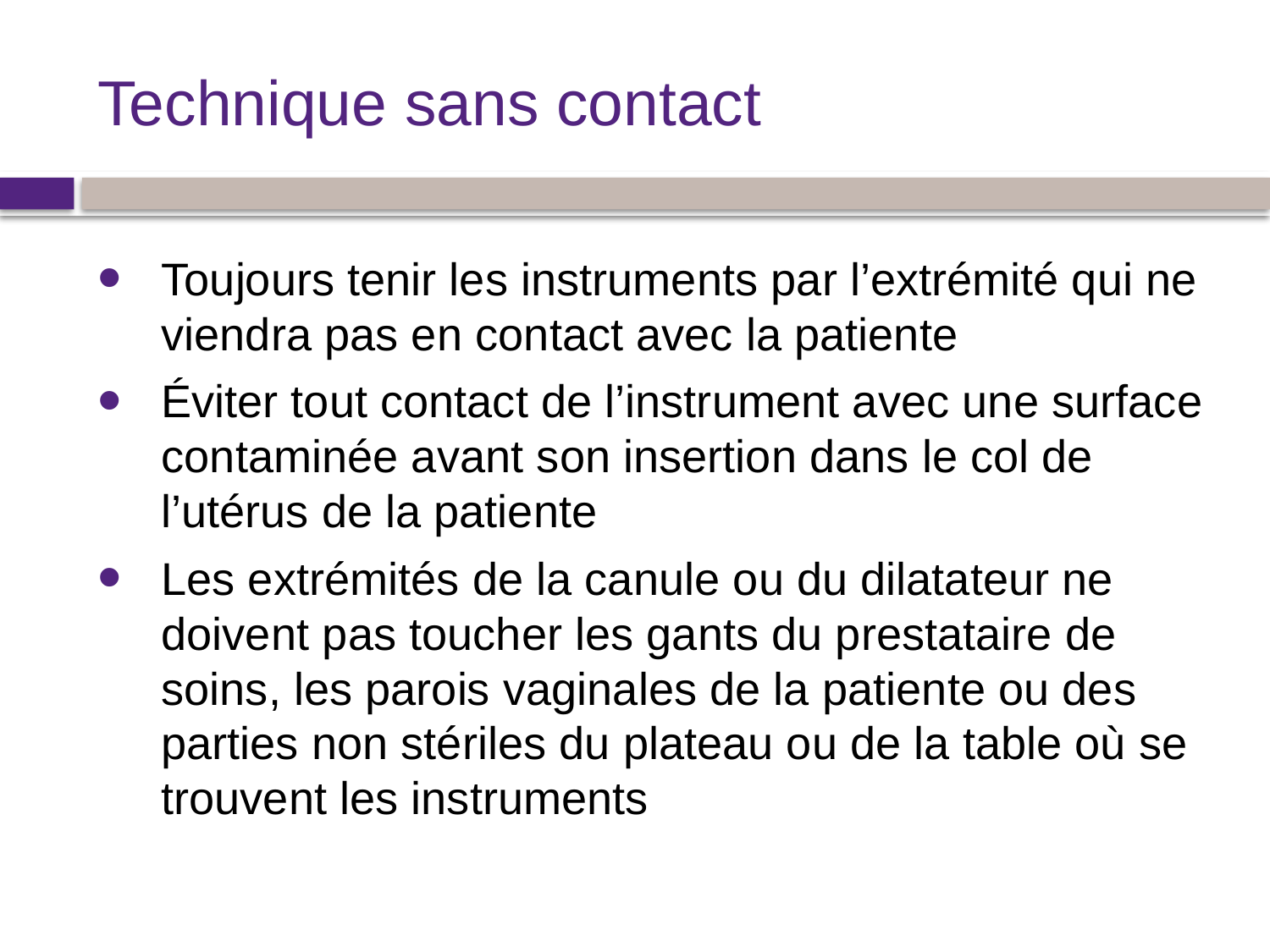

# Technique sans contact
Toujours tenir les instruments par l’extrémité qui ne viendra pas en contact avec la patiente
Éviter tout contact de l’instrument avec une surface contaminée avant son insertion dans le col de l’utérus de la patiente
Les extrémités de la canule ou du dilatateur ne doivent pas toucher les gants du prestataire de soins, les parois vaginales de la patiente ou des parties non stériles du plateau ou de la table où se trouvent les instruments